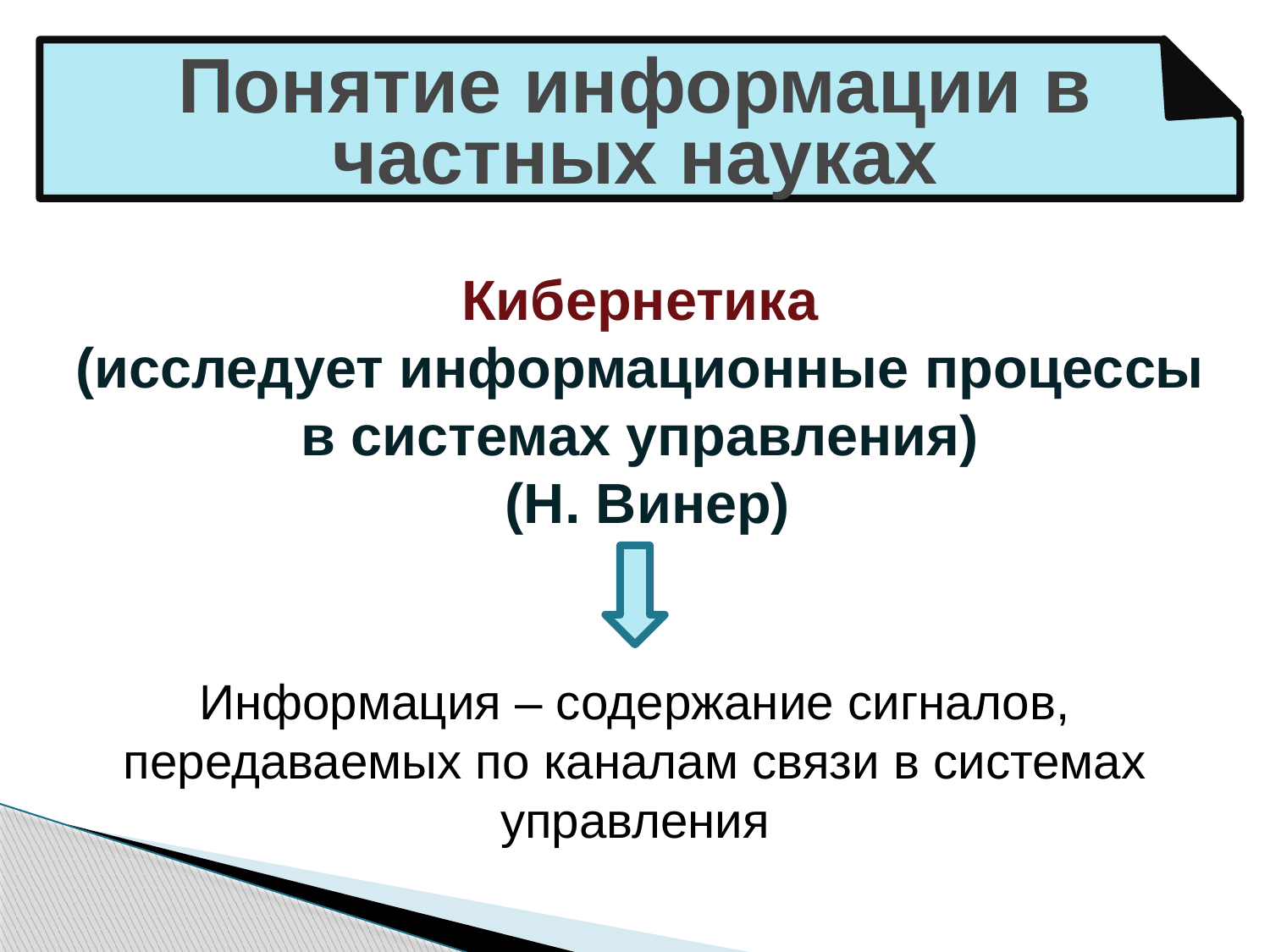

# Понятие информации в частных науках
Кибернетика
(исследует информационные процессы в системах управления)
 (Н. Винер)

Информация – содержание сигналов, передаваемых по каналам связи в системах управления